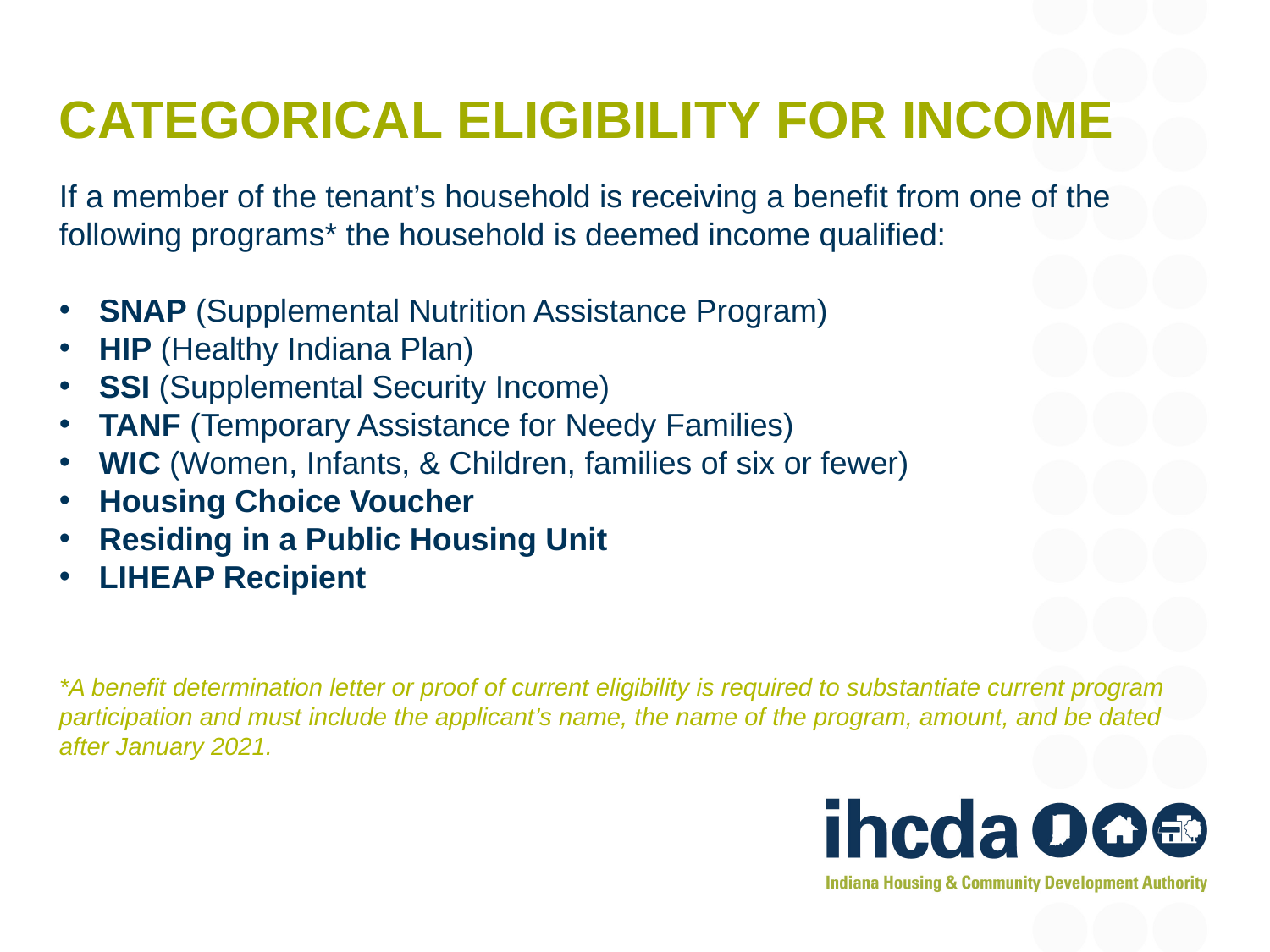

# Categorical eligibility for income
If a member of the tenant’s household is receiving a benefit from one of the following programs* the household is deemed income qualified:

SNAP (Supplemental Nutrition Assistance Program)
HIP (Healthy Indiana Plan)
SSI (Supplemental Security Income)
TANF (Temporary Assistance for Needy Families)
WIC (Women, Infants, & Children, families of six or fewer)
Housing Choice Voucher
Residing in a Public Housing Unit
LIHEAP Recipient

*A benefit determination letter or proof of current eligibility is required to substantiate current program participation and must include the applicant’s name, the name of the program, amount, and be dated after January 2021.